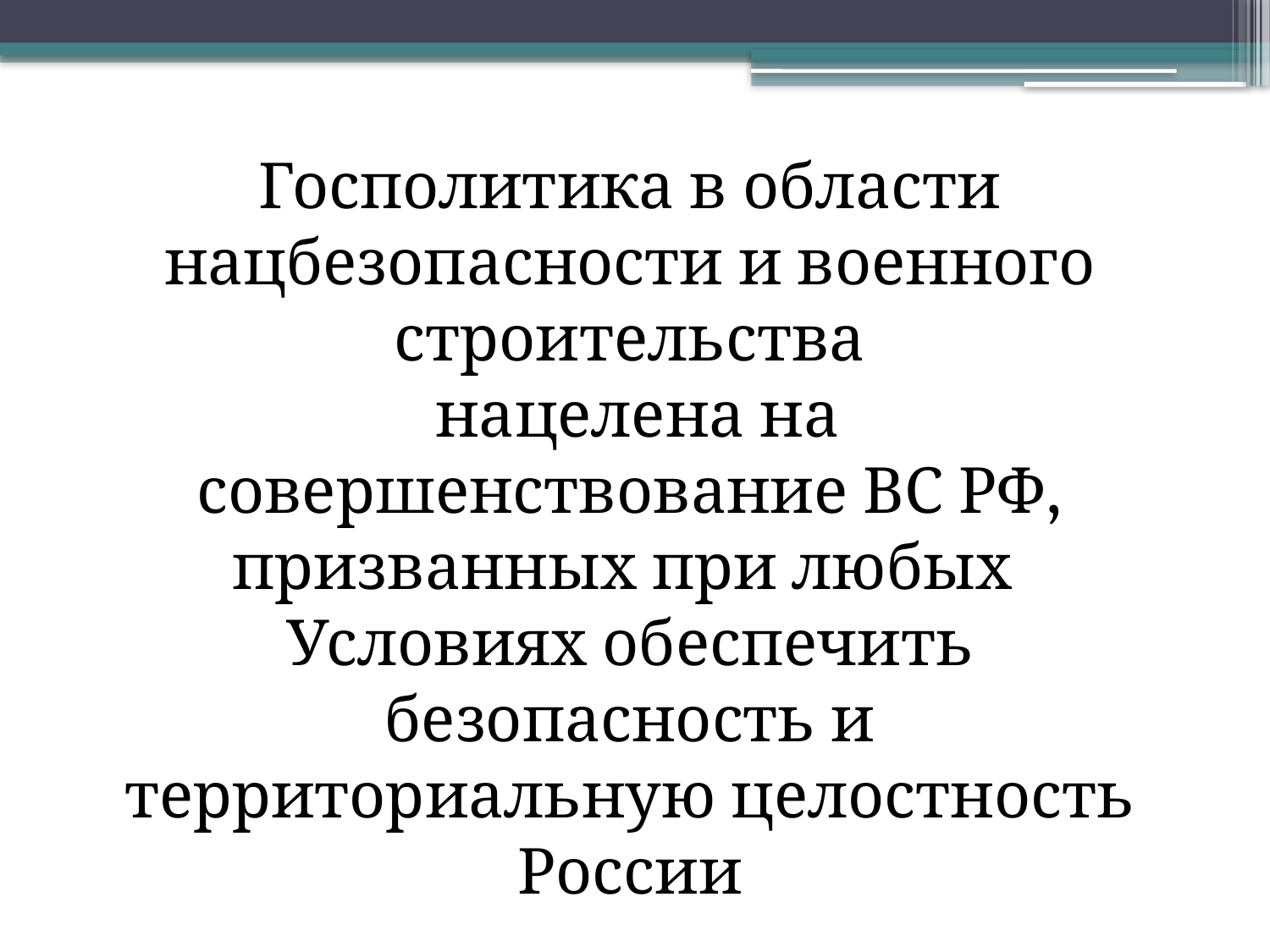

Госполитика в области нацбезопасности и военного строительства
 нацелена на совершенствование ВС РФ, призванных при любых
Условиях обеспечить безопасность и территориальную целостность России